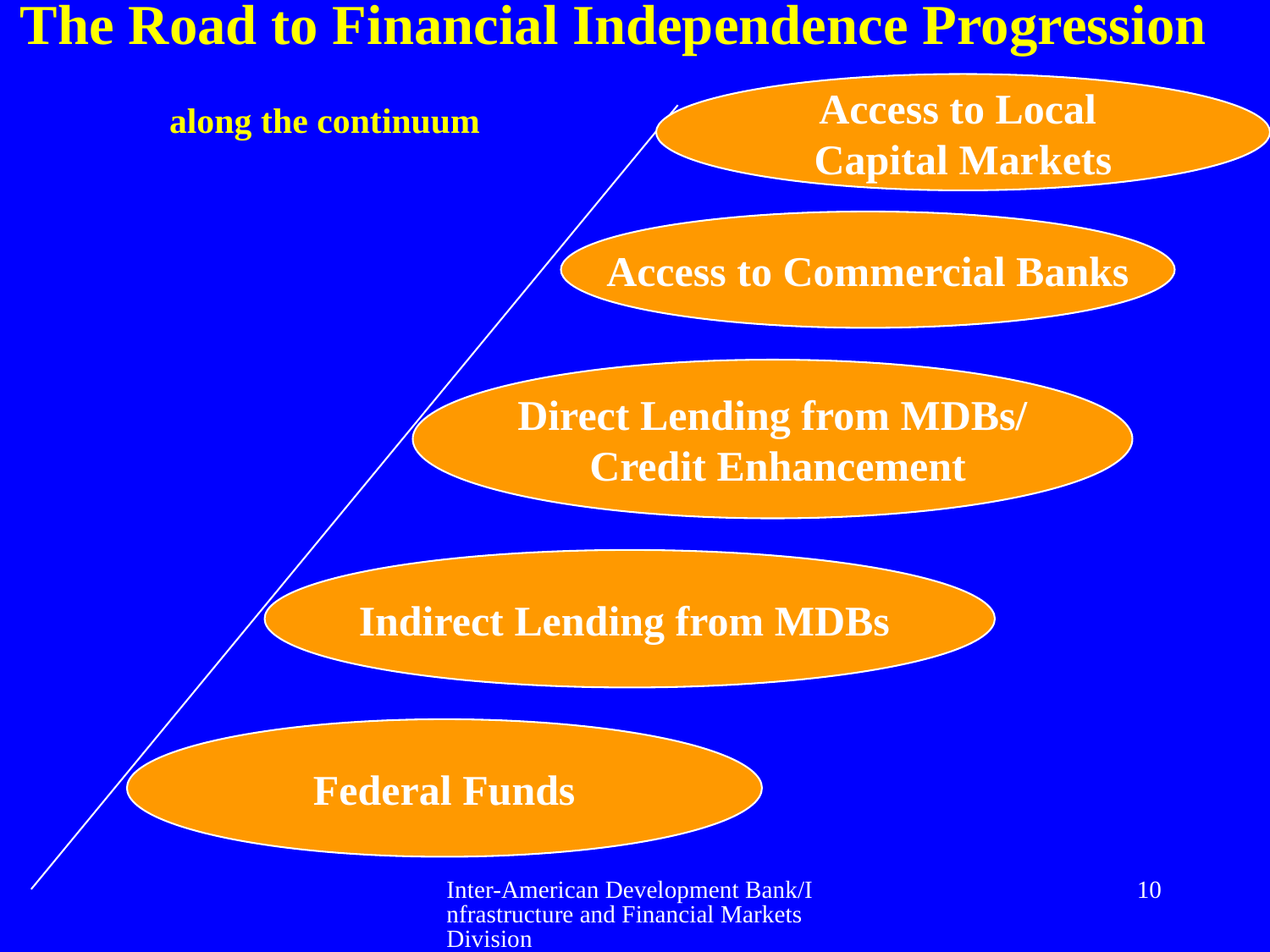

# The Road to Financial Independence Progression along the continuum
Access to Local
Capital Markets

Access to Commercial Banks
Direct Lending from MDBs/
 Credit Enhancement
Indirect Lending from MDBs
Federal Funds
Inter-American Development Bank/Infrastructure and Financial Markets Division
10